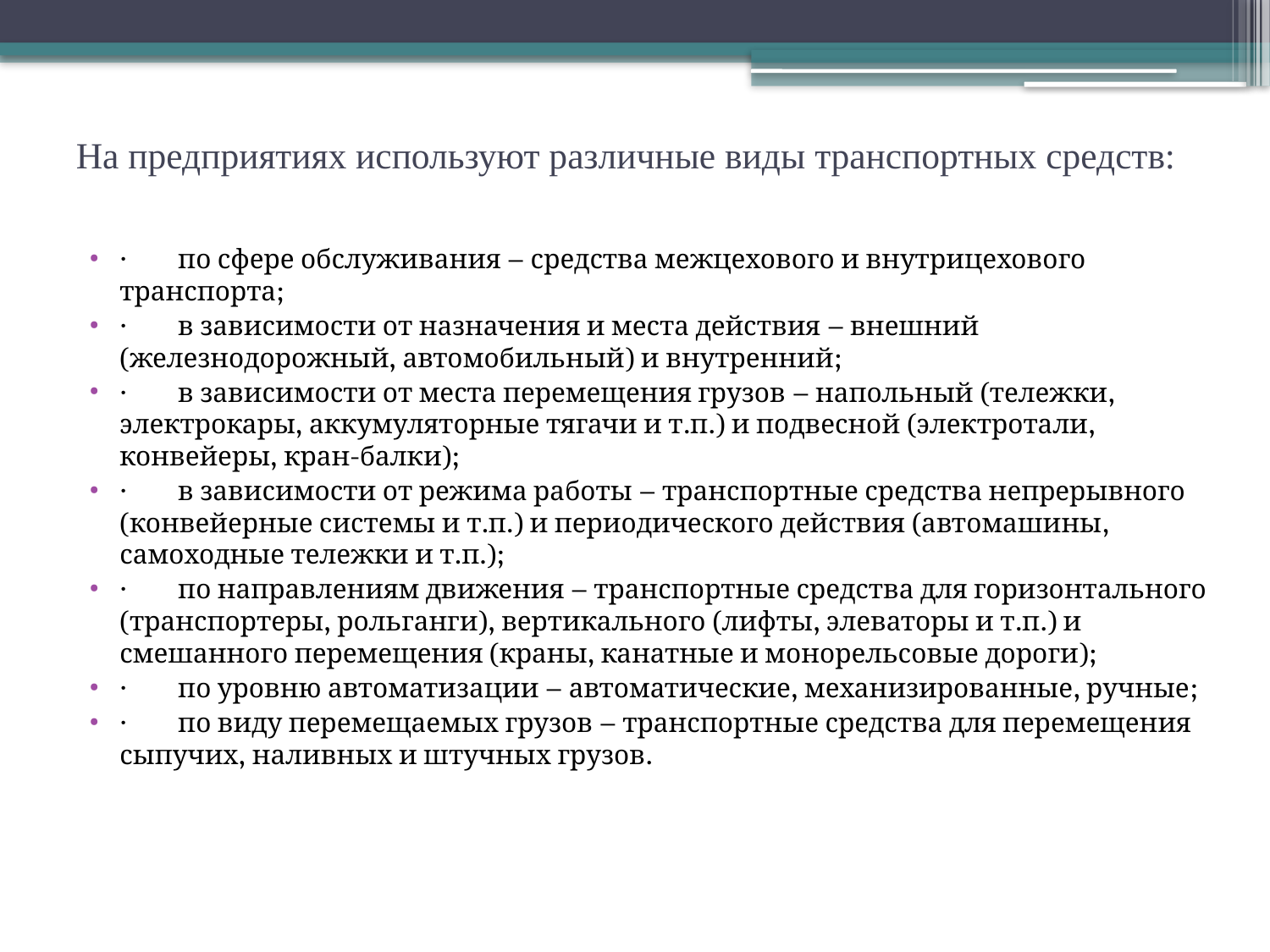

# На предприятиях используют различные виды транспортных средств:
·        по сфере обслуживания – средства межцехового и внутрицехового транспорта;
·        в зависимости от назначения и места действия – внешний (железнодорожный, автомобильный) и внутренний;
·        в зависимости от места перемещения грузов – напольный (тележки, электрокары, аккумуляторные тягачи и т.п.) и подвесной (электротали, конвейеры, кран-балки);
·        в зависимости от режима работы – транспортные средства непрерывного (конвейерные системы и т.п.) и периодического действия (автомашины, самоходные тележки и т.п.);
·        по направлениям движения – транспортные средства для горизонтального (транспортеры, рольганги), вертикального (лифты, элеваторы и т.п.) и смешанного перемещения (краны, канатные и монорельсовые дороги);
·        по уровню автоматизации – автоматические, механизированные, ручные;
·        по виду перемещаемых грузов – транспортные средства для перемещения сыпучих, наливных и штучных грузов.